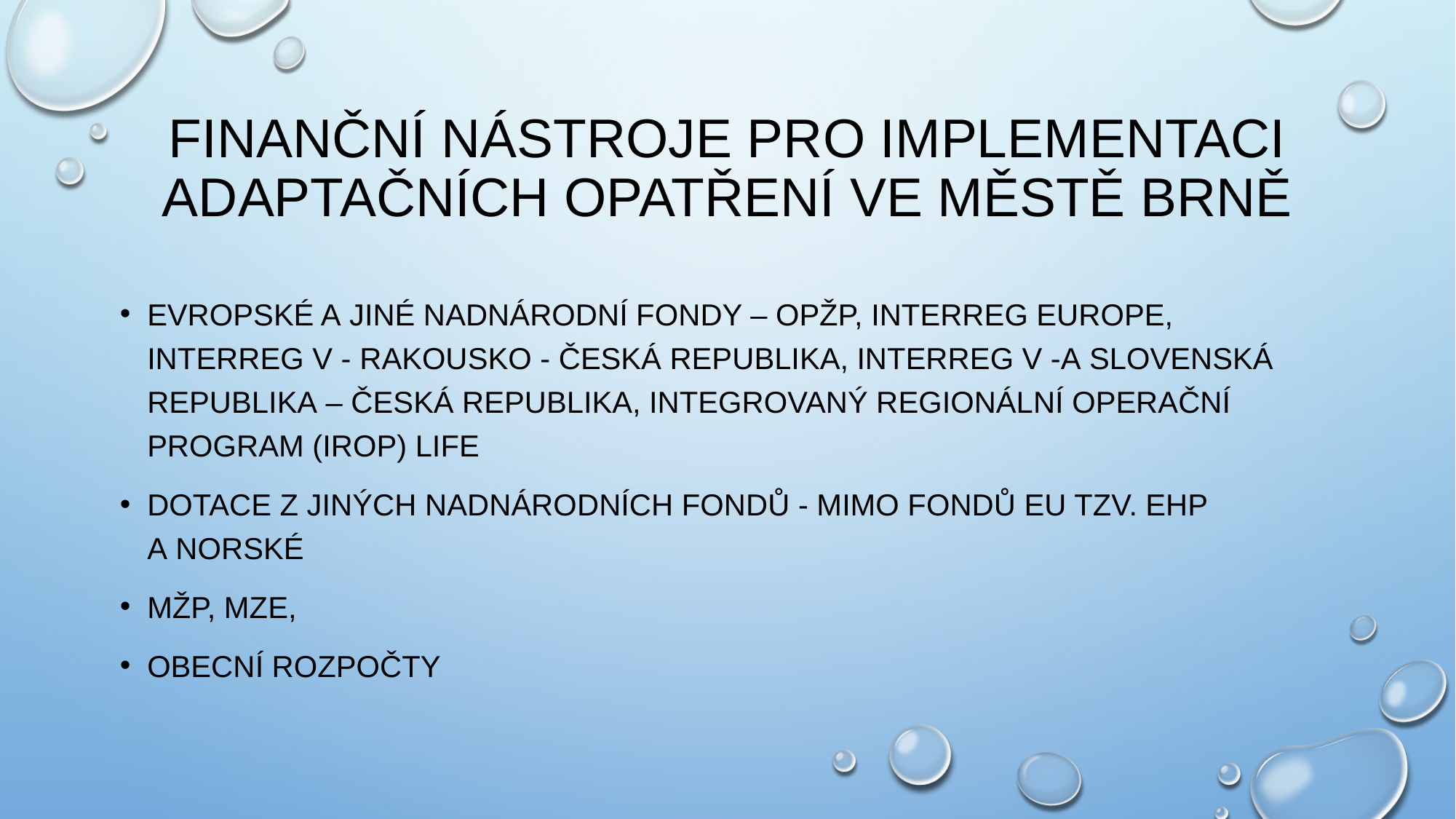

# Finanční nástroje pro implementaci adaptačních opatření ve městě Brně
Evropské a jiné nadnárodní fondy – OPŽP, INTERREG EUROPE, INTERREG V - Rakousko - Česká republika, INTERREG V -A Slovenská republika – Česká republika, Integrovaný regionální operační program (IROP) LIFE
Dotace z jiných nadnárodních fondů - mimo fondů Eu tzv. EHP a Norské
MŽP, Mze,
Obecní rozpočty